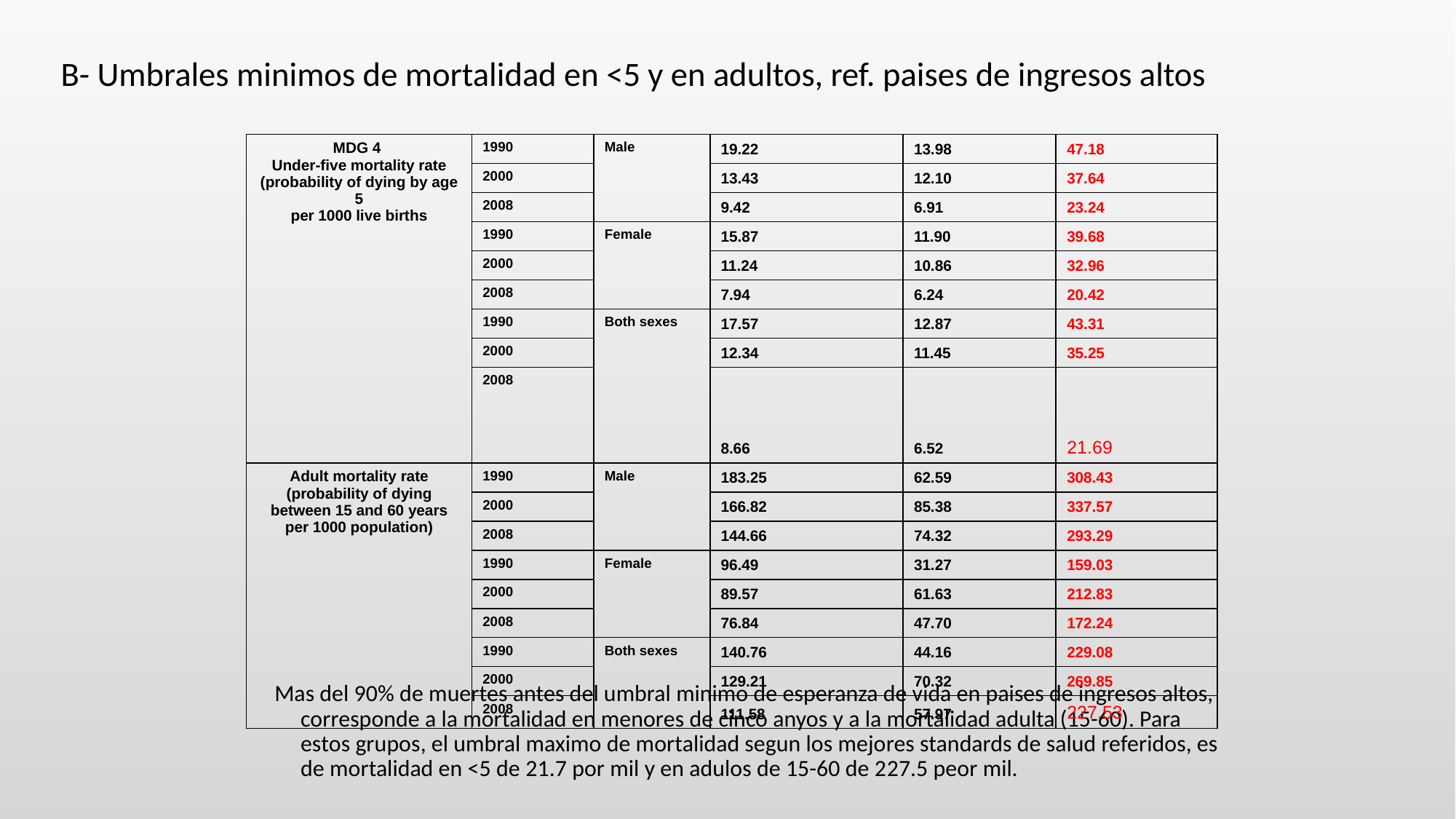

Confidence intervals of health indicators in high-income countries
# B- Umbrales minimos de mortalidad en <5 y en adultos, ref. paises de ingresos altos
| MDG 4 Under-five mortality rate (probability of dying by age 5 per 1000 live births | 1990 | Male | 19.22 | 13.98 | 47.18 |
| --- | --- | --- | --- | --- | --- |
|  | 2000 |  | 13.43 | 12.10 | 37.64 |
|  | 2008 |  | 9.42 | 6.91 | 23.24 |
|  | 1990 | Female | 15.87 | 11.90 | 39.68 |
|  | 2000 |  | 11.24 | 10.86 | 32.96 |
|  | 2008 |  | 7.94 | 6.24 | 20.42 |
|  | 1990 | Both sexes | 17.57 | 12.87 | 43.31 |
|  | 2000 |  | 12.34 | 11.45 | 35.25 |
|  | 2008 |  | 8.66 | 6.52 | 21.69 |
| Adult mortality rate (probability of dying between 15 and 60 years per 1000 population) | 1990 | Male | 183.25 | 62.59 | 308.43 |
|  | 2000 |  | 166.82 | 85.38 | 337.57 |
|  | 2008 |  | 144.66 | 74.32 | 293.29 |
|  | 1990 | Female | 96.49 | 31.27 | 159.03 |
|  | 2000 |  | 89.57 | 61.63 | 212.83 |
|  | 2008 |  | 76.84 | 47.70 | 172.24 |
|  | 1990 | Both sexes | 140.76 | 44.16 | 229.08 |
|  | 2000 |  | 129.21 | 70.32 | 269.85 |
|  | 2008 |  | 111.58 | 57.97 | 227.53 |

Mas del 90% de muertes antes del umbral minimo de esperanza de vida en paises de ingresos altos, corresponde a la mortalidad en menores de cinco anyos y a la mortalidad adulta (15-60). Para estos grupos, el umbral maximo de mortalidad segun los mejores standards de salud referidos, es de mortalidad en <5 de 21.7 por mil y en adulos de 15-60 de 227.5 peor mil.